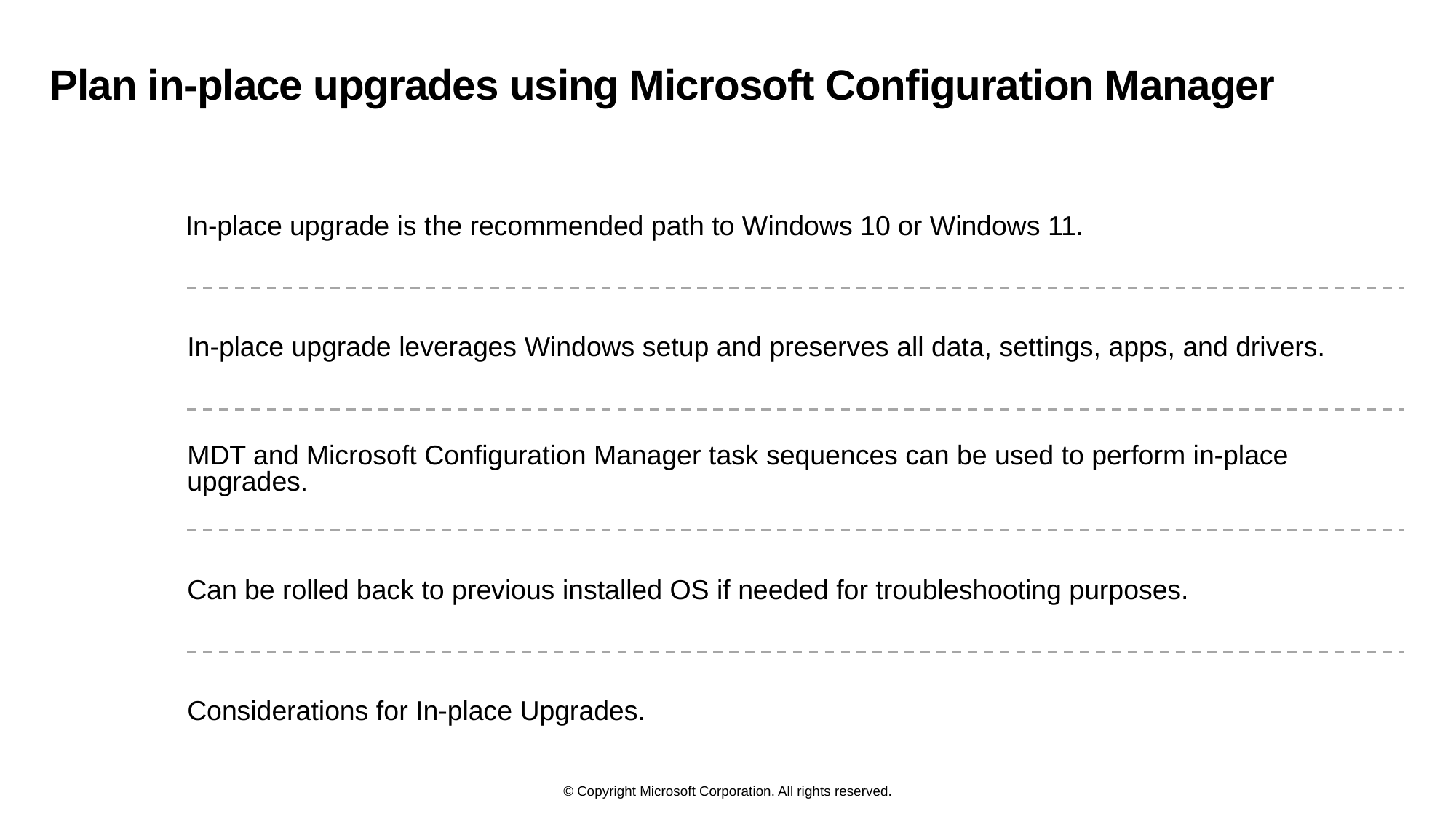

# Plan in-place upgrades using Microsoft Configuration Manager
In-place upgrade is the recommended path to Windows 10 or Windows 11.
In-place upgrade leverages Windows setup and preserves all data, settings, apps, and drivers.
MDT and Microsoft Configuration Manager task sequences can be used to perform in-place upgrades.
Can be rolled back to previous installed OS if needed for troubleshooting purposes.
Considerations for In-place Upgrades.